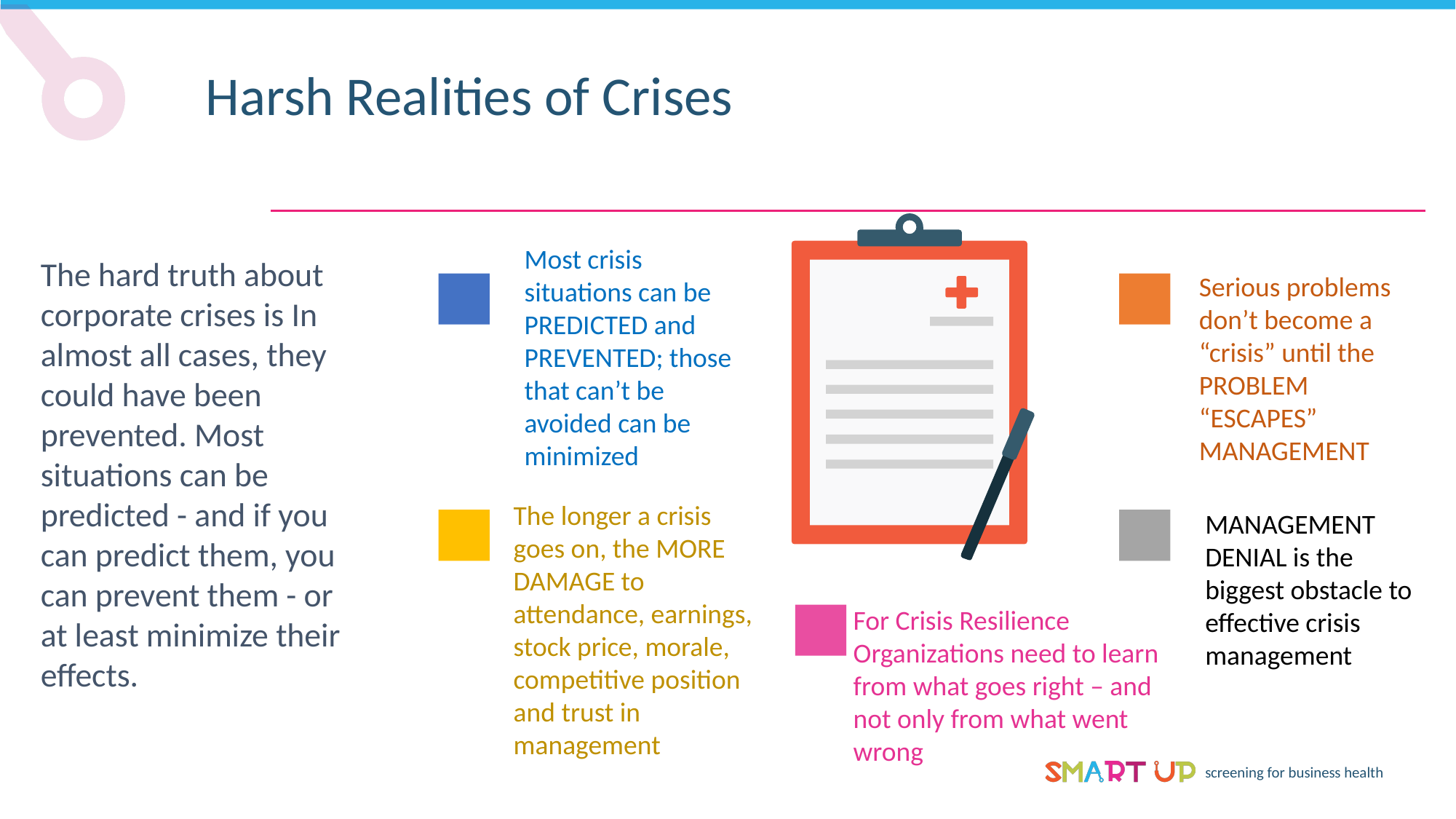

Harsh Realities of Crises

Most crisis situations can be PREDICTED and PREVENTED; those that can’t be avoided can be minimized
The hard truth about corporate crises is In almost all cases, they could have been prevented. Most situations can be predicted - and if you can predict them, you can prevent them - or at least minimize their effects.
Serious problems don’t become a “crisis” until the PROBLEM “ESCAPES” MANAGEMENT

The longer a crisis goes on, the MORE DAMAGE to attendance, earnings, stock price, morale, competitive position and trust in management
MANAGEMENT DENIAL is the biggest obstacle to effective crisis management

For Crisis Resilience Organizations need to learn from what goes right – and not only from what went wrong